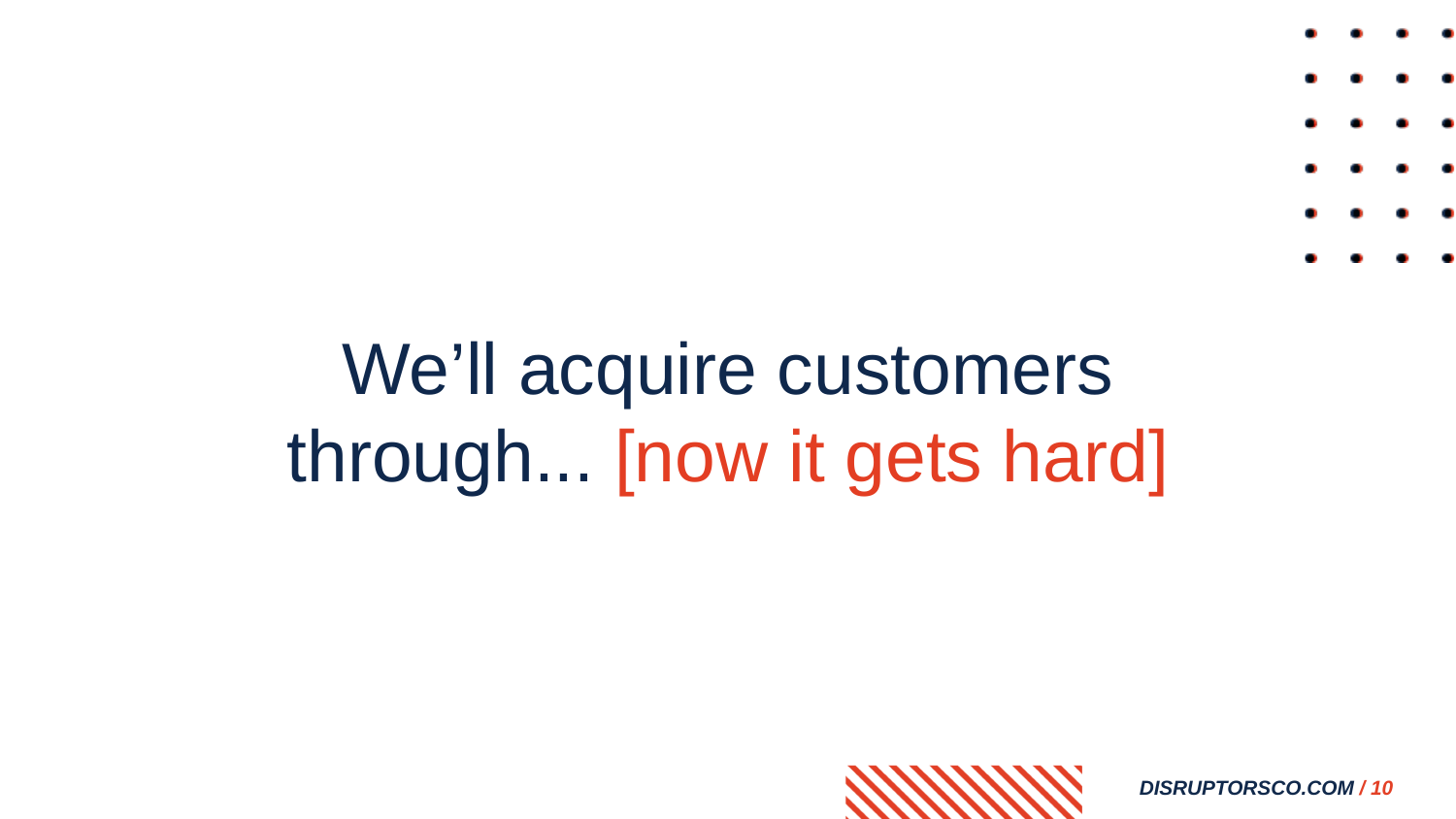

We’ll acquire customers through... [now it gets hard]